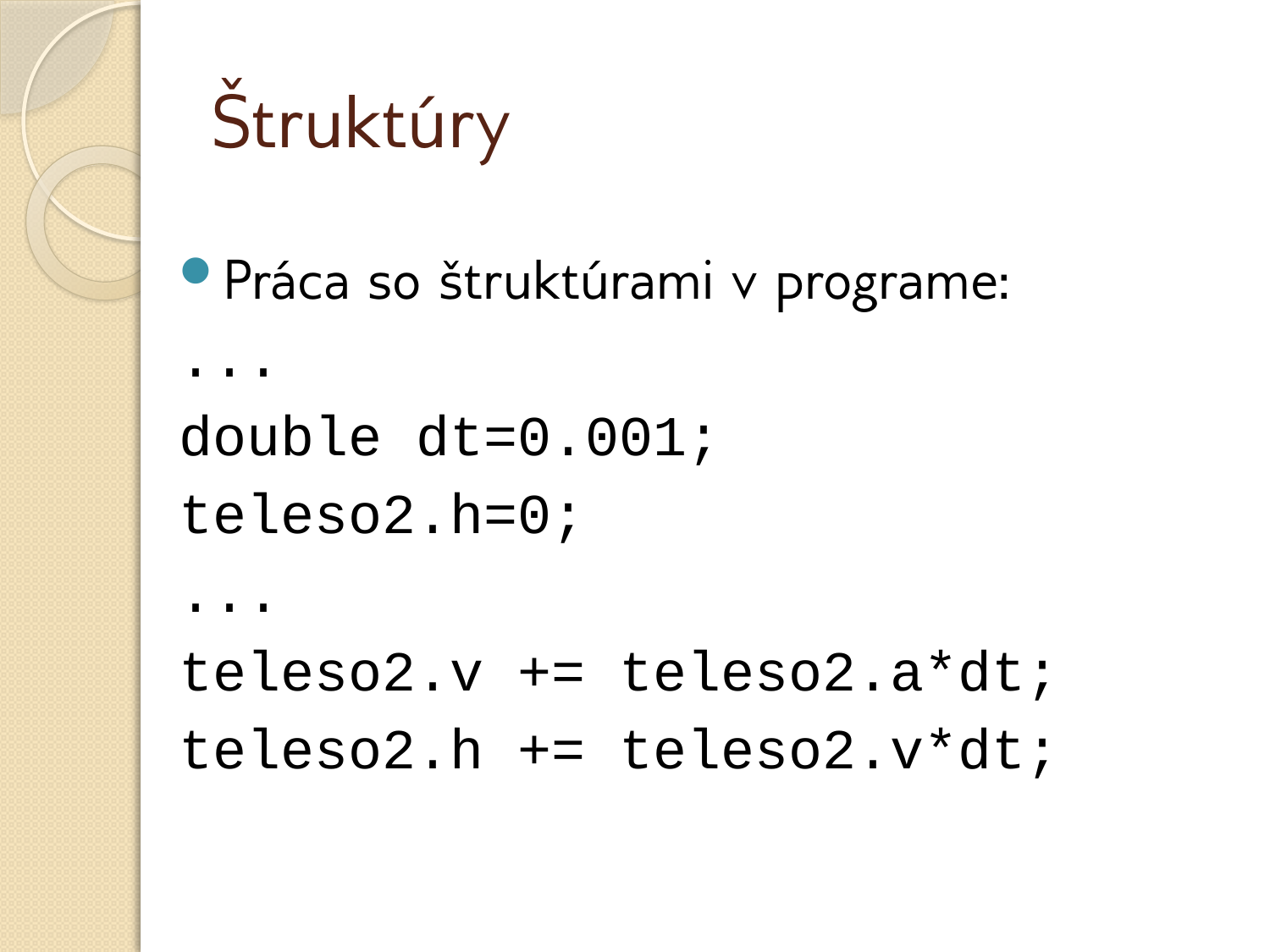

# Štruktúry
Práca so štruktúrami v programe:
...
double dt=0.001;
teleso2.h=0;
...
teleso2.v += teleso2.a*dt;
teleso2.h += teleso2.v*dt;